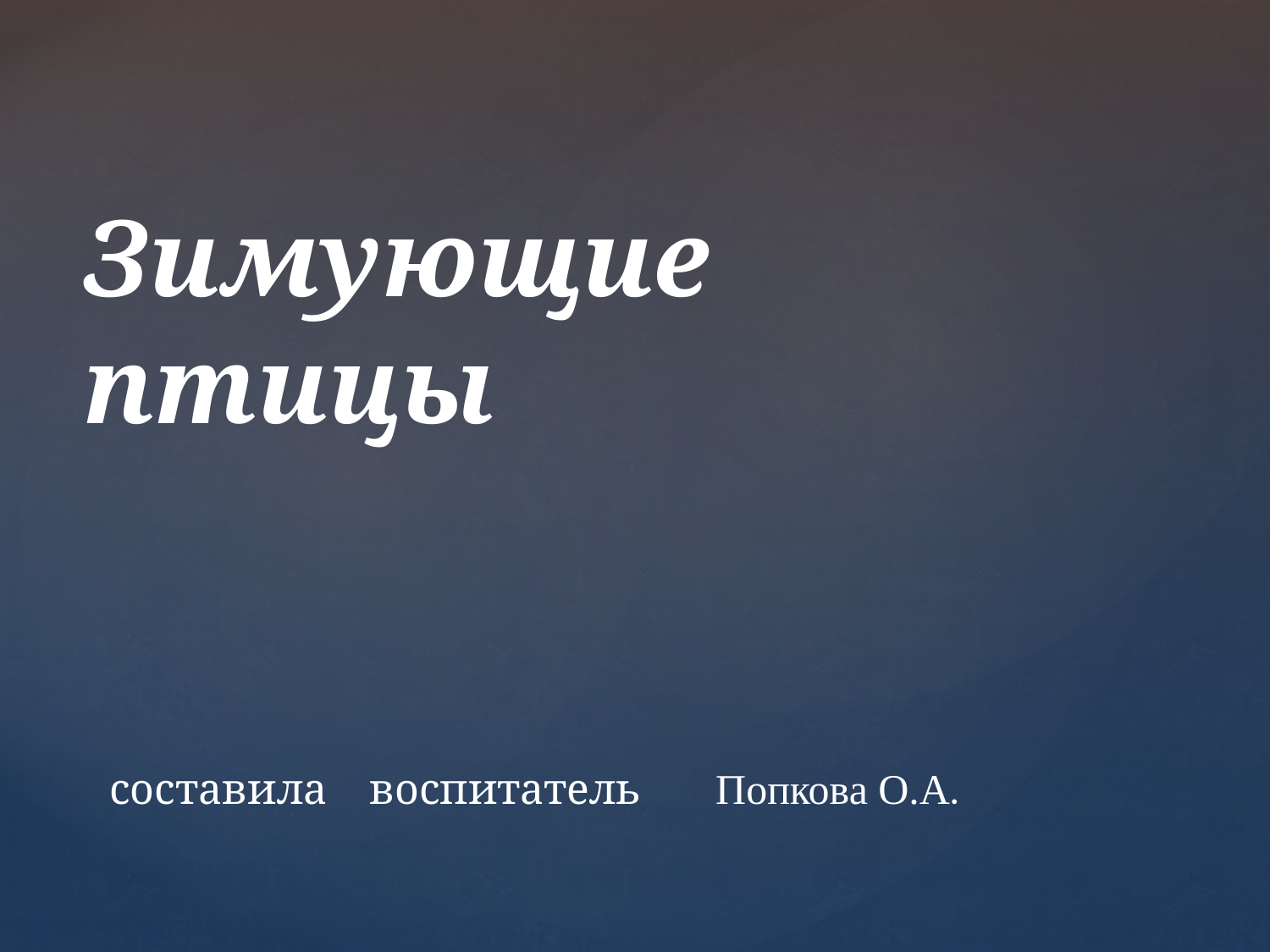

# Зимующие   птицы составила    воспитатель       Попкова О.А.